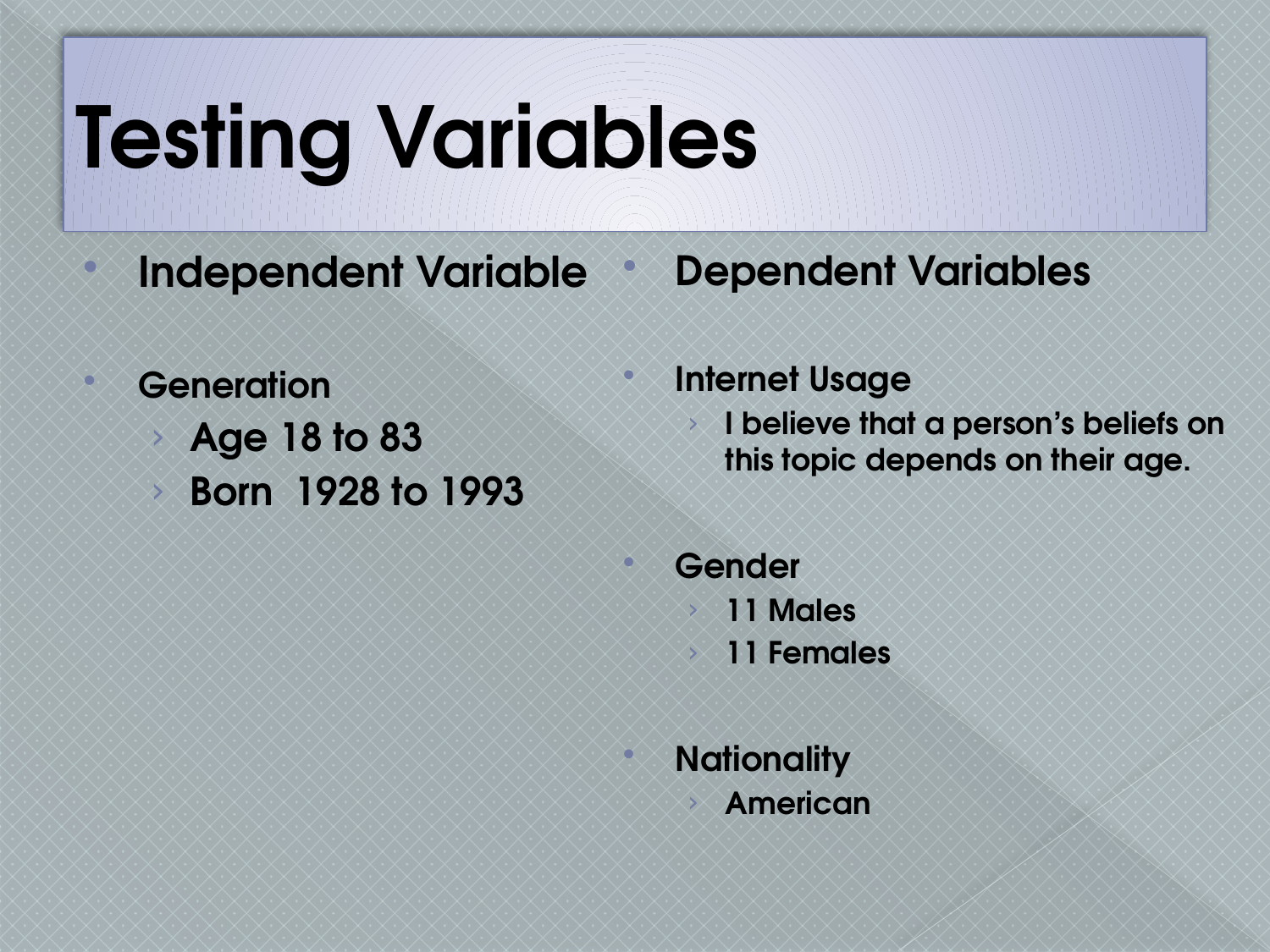

# Testing Variables
Independent Variable

Generation
Age 18 to 83
Born  1928 to 1993
Dependent Variables

Internet Usage
I believe that a person’s beliefs on this topic depends on their age.

Gender
11 Males
11 Females

Nationality
American